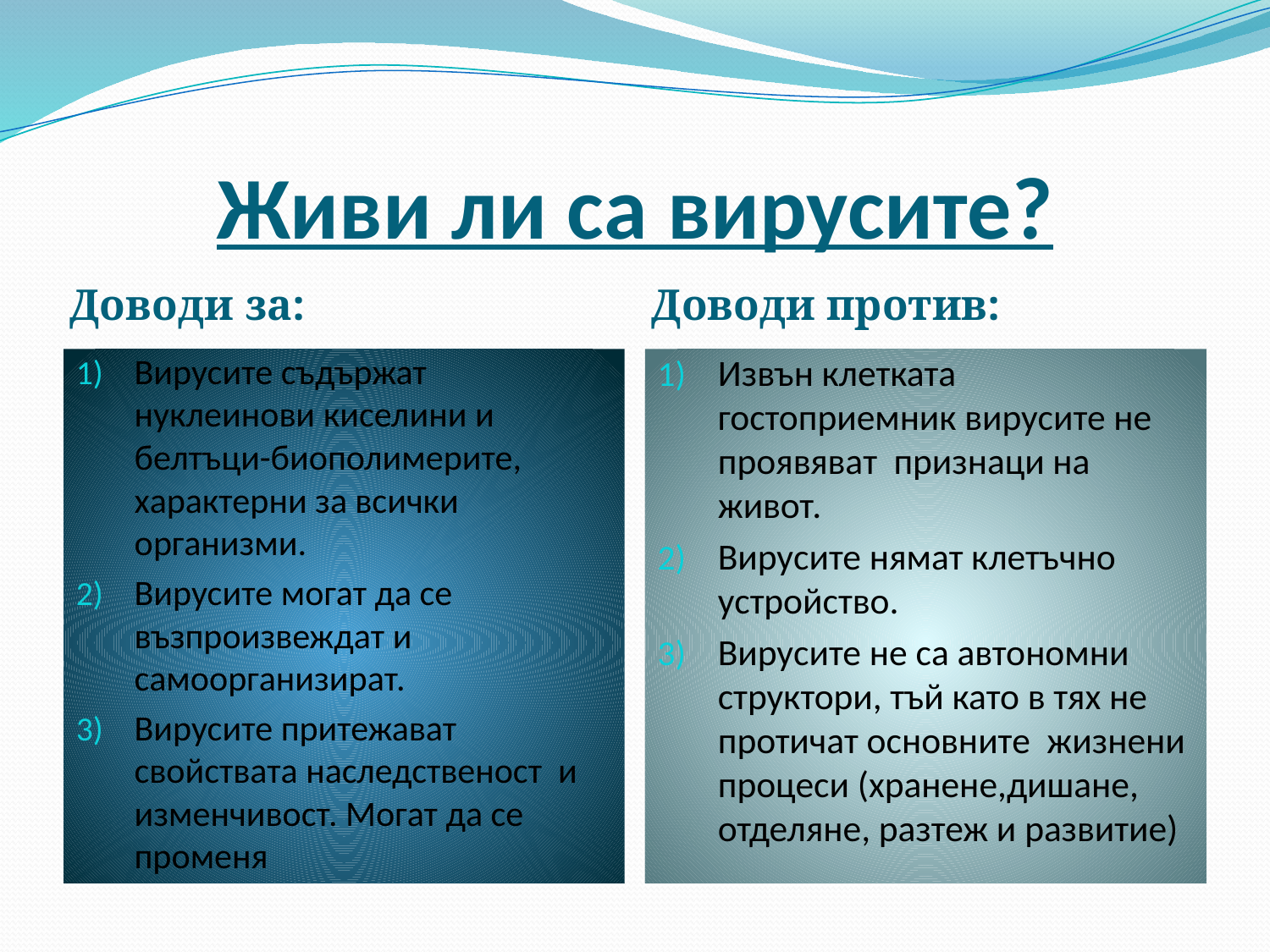

# Живи ли са вирусите?
Доводи за:
Доводи против:
Вирусите съдържат нуклеинови киселини и белтъци-биополимерите, характерни за всички организми.
Вирусите могат да се възпроизвеждат и самоорганизират.
Вирусите притежават свойствата наследственост  и  изменчивост. Могат да се променя
Извън клетката гостоприемник вирусите не проявяват  признаци на живот.
Вирусите нямат клетъчно устройство.
Вирусите не са автономни структори, тъй като в тях не протичат основните  жизнени процеси (хранене,дишане, отделяне, разтеж и развитие)